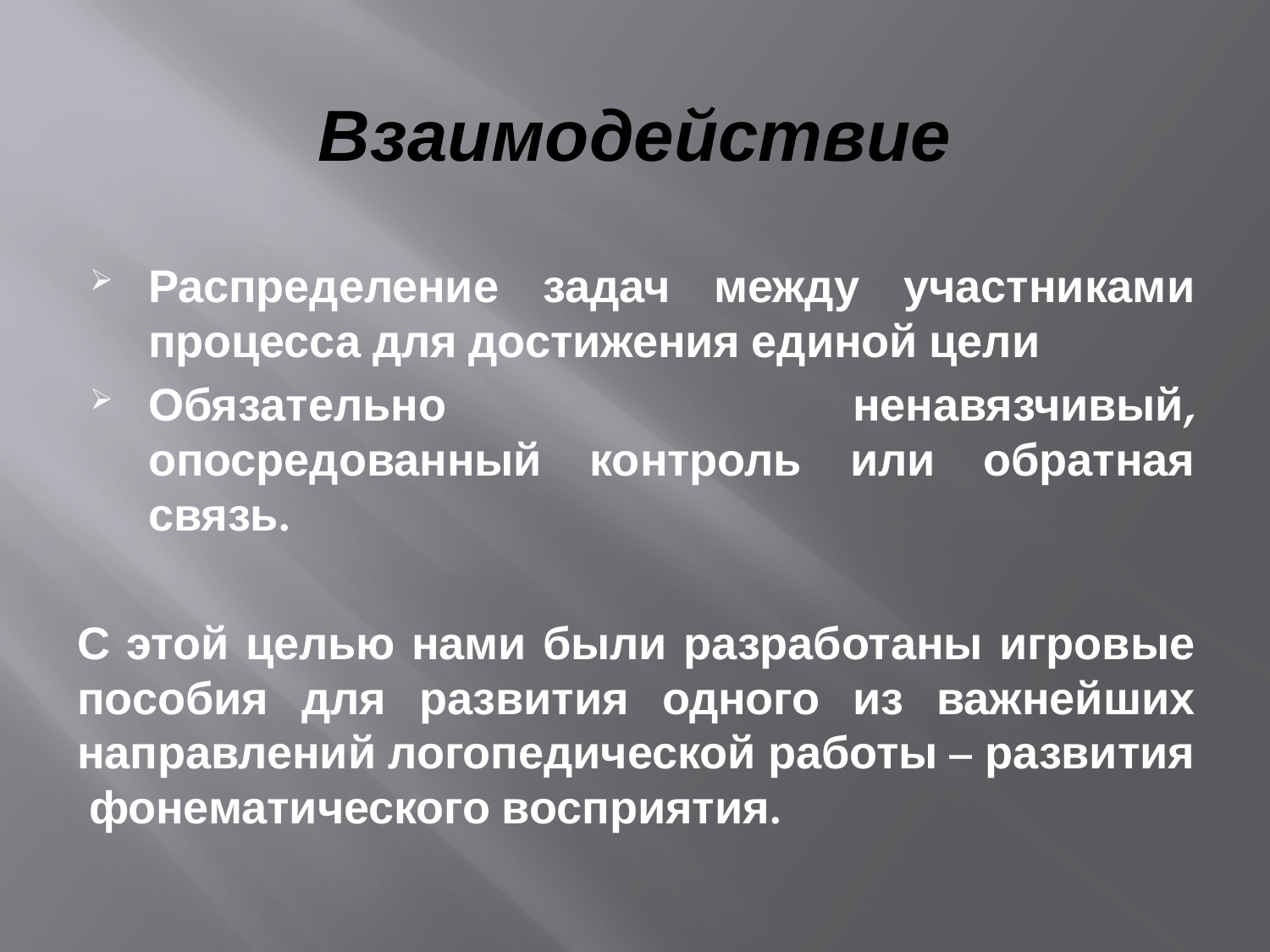

# Взаимодействие

Распределение задач между участниками процесса для достижения единой цели
Обязательно ненавязчивый, опосредованный контроль или обратная связь.

С этой целью нами были разработаны игровые пособия для развития одного из важнейших направлений логопедической работы – развития  фонематического восприятия.